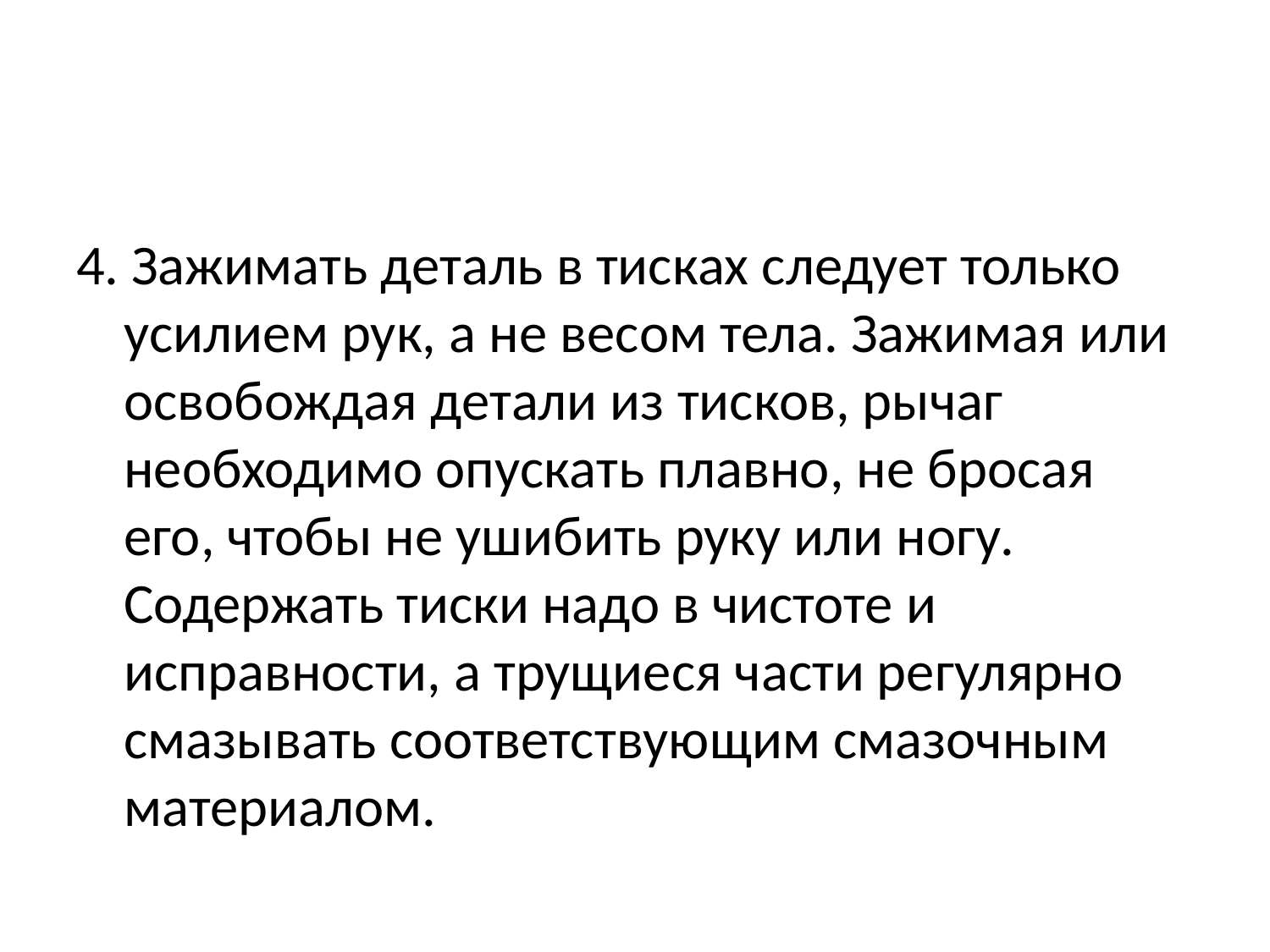

#
4. Зажимать деталь в тисках следует только усилием рук, а не весом тела. Зажимая или освобождая детали из тисков, рычаг необходимо опускать плавно, не бросая его, чтобы не ушибить руку или ногу. Содержать тиски надо в чистоте и исправности, а трущиеся части регулярно смазывать соответствующим смазочным материалом.